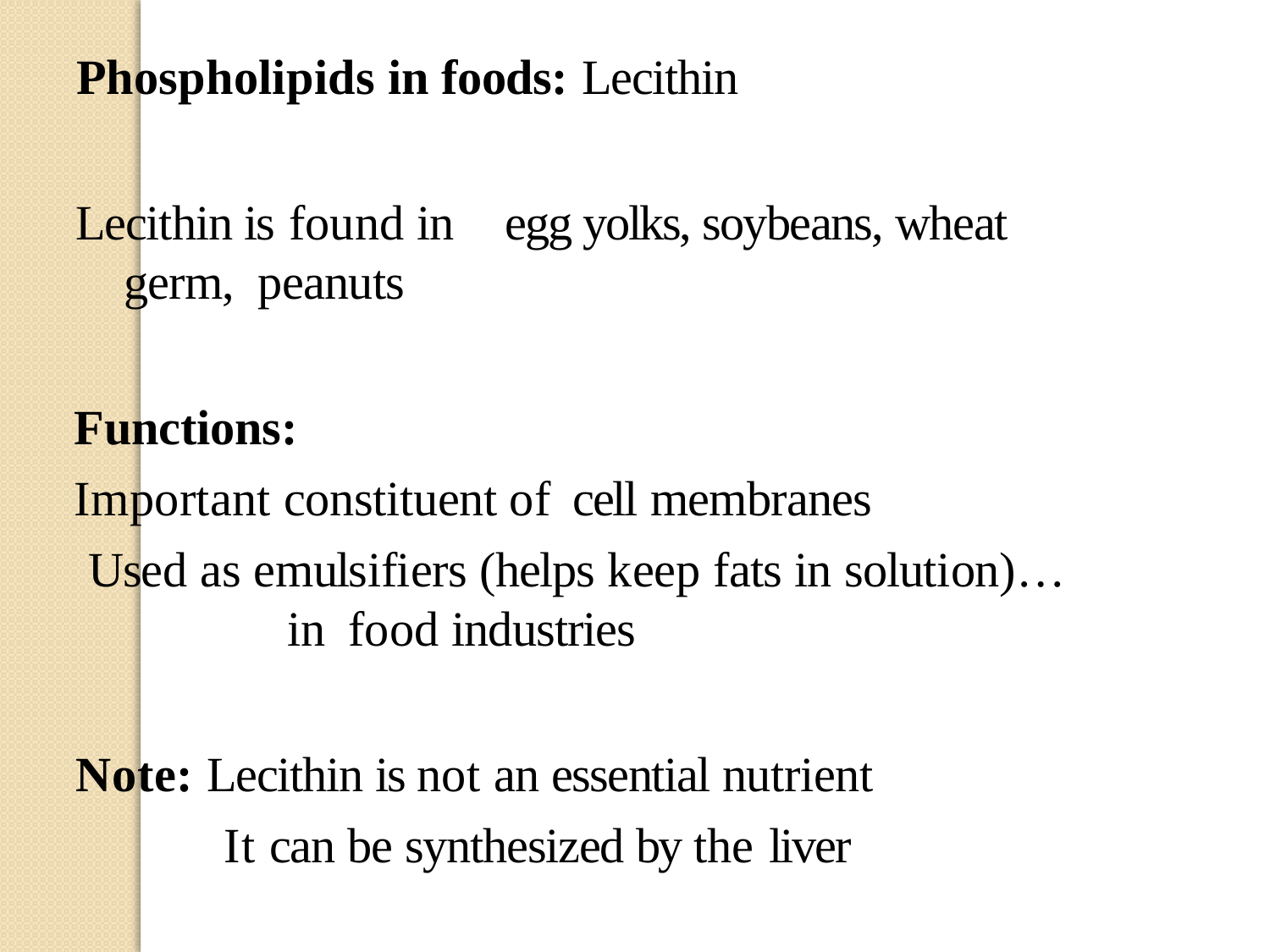

Phospholipids in foods: Lecithin

Lecithin is found in	egg yolks, soybeans, wheat germ,  peanuts

Functions:
Important constituent of	cell membranes
Used as emulsifiers (helps keep fats in solution)…	in  food industries

Note: Lecithin is not an essential nutrient  It can be synthesized by the liver